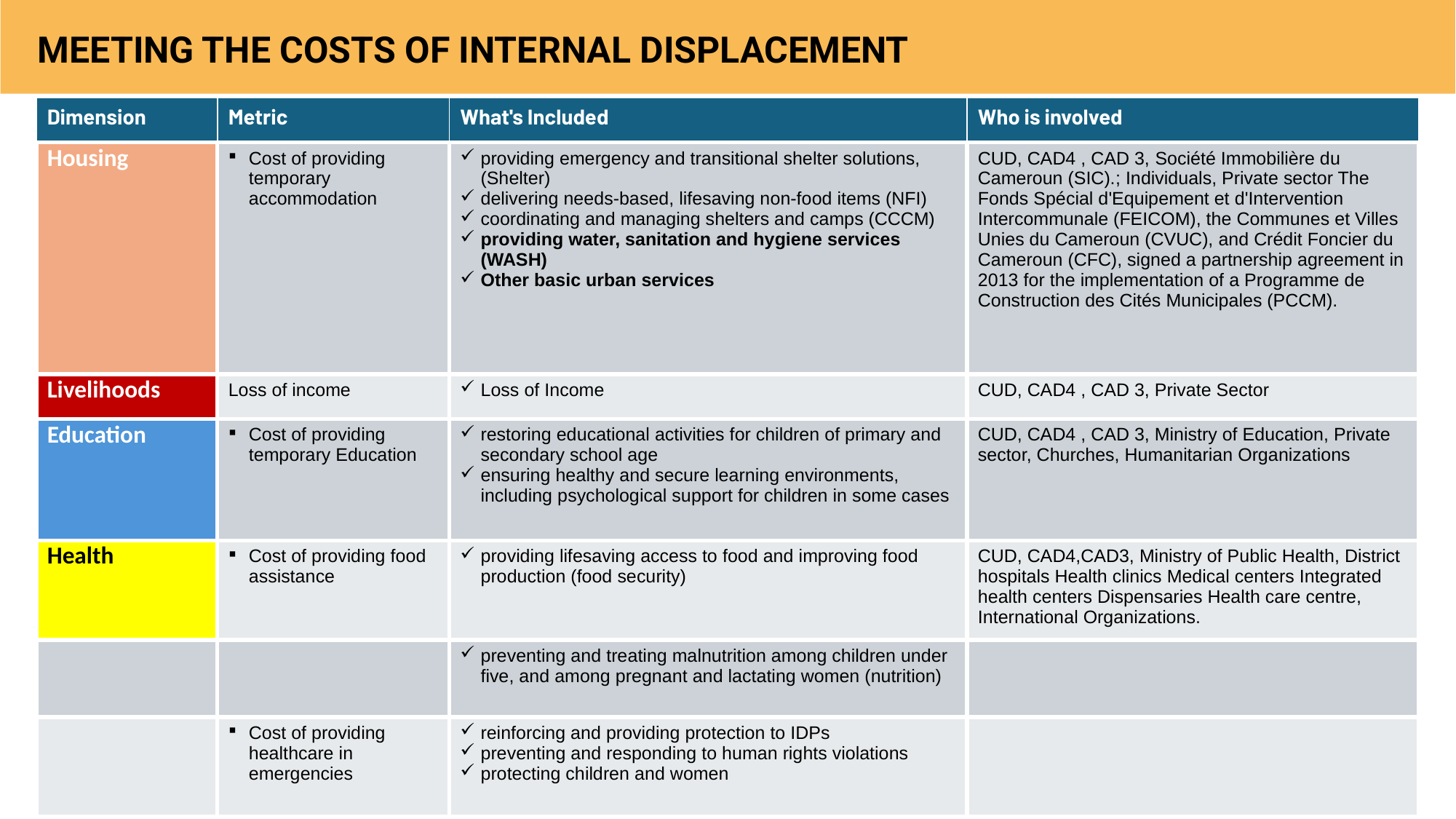

MEETING THE COSTS OF INTERNAL DISPLACEMENT
| Dimension | Metric | What's Included | Who is involved |
| --- | --- | --- | --- |
| Housing | Cost of providing temporary accommodation | providing emergency and transitional shelter solutions, (Shelter) delivering needs-based, lifesaving non-food items (NFI) coordinating and managing shelters and camps (CCCM) providing water, sanitation and hygiene services (WASH) Other basic urban services | CUD, CAD4 , CAD 3, Société Immobilière du Cameroun (SIC).; Individuals, Private sector The Fonds Spécial d'Equipement et d'Intervention Intercommunale (FEICOM), the Communes et Villes Unies du Cameroun (CVUC), and Crédit Foncier du Cameroun (CFC), signed a partnership agreement in 2013 for the implementation of a Programme de Construction des Cités Municipales (PCCM). |
| Livelihoods | Loss of income | Loss of Income | CUD, CAD4 , CAD 3, Private Sector |
| Education | Cost of providing temporary Education | restoring educational activities for children of primary and secondary school age ensuring healthy and secure learning environments, including psychological support for children in some cases | CUD, CAD4 , CAD 3, Ministry of Education, Private sector, Churches, Humanitarian Organizations |
| Health | Cost of providing food assistance | providing lifesaving access to food and improving food production (food security) | CUD, CAD4,CAD3, Ministry of Public Health, District hospitals Health clinics Medical centers Integrated health centers Dispensaries Health care centre, International Organizations. |
|  |  | preventing and treating malnutrition among children under five, and among pregnant and lactating women (nutrition) |  |
|  | Cost of providing healthcare in emergencies | reinforcing and providing protection to IDPs preventing and responding to human rights violations protecting children and women |  |